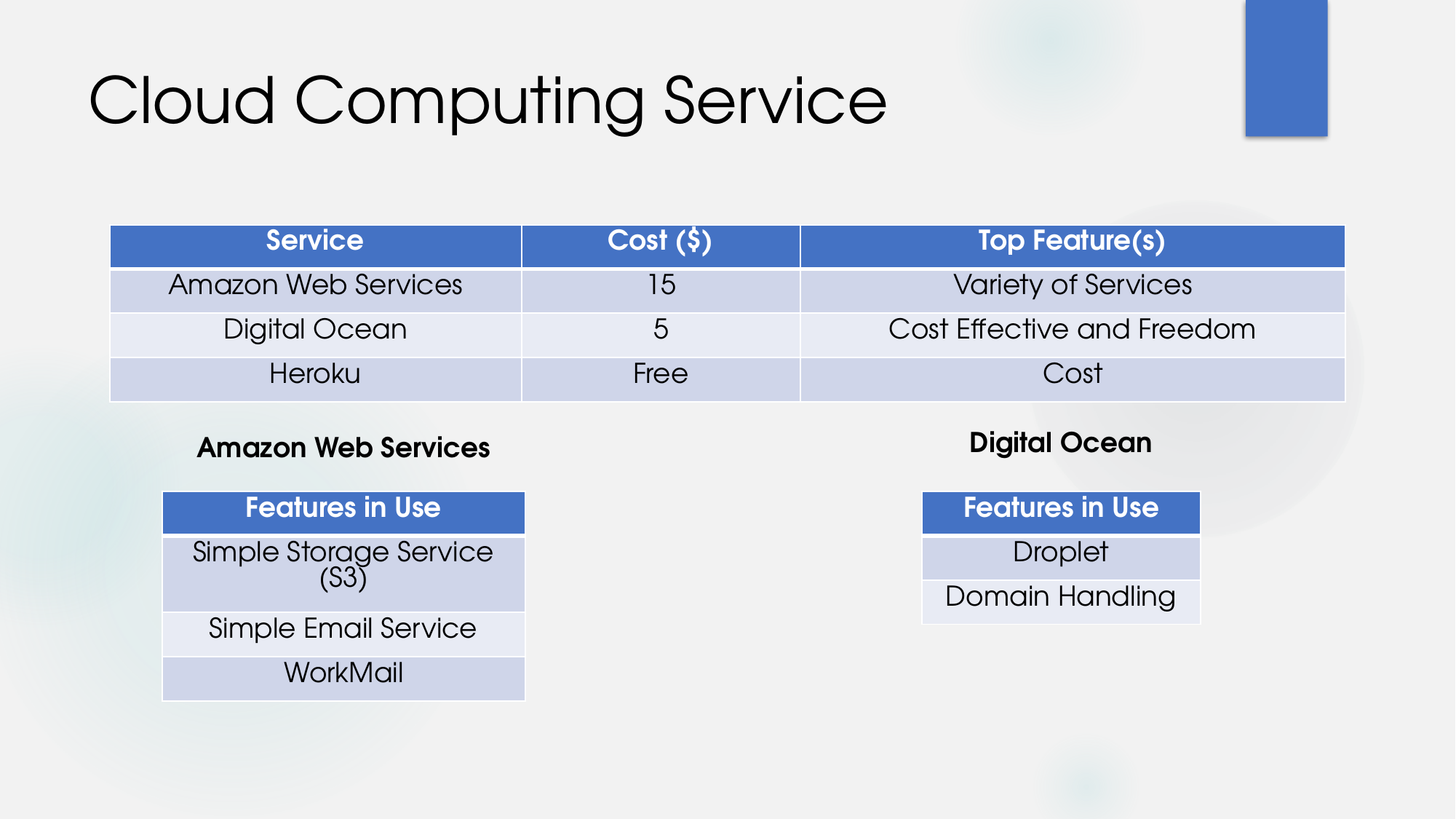

# Cloud Computing Service
| Service | Cost ($) | Top Feature(s) |
| --- | --- | --- |
| Amazon Web Services | 15 | Variety of Services |
| Digital Ocean | 5 | Cost Effective and Freedom |
| Heroku | Free | Cost |
Digital Ocean
Amazon Web Services
| Features in Use |
| --- |
| Simple Storage Service (S3) |
| Simple Email Service |
| WorkMail |
| Features in Use |
| --- |
| Droplet |
| Domain Handling |